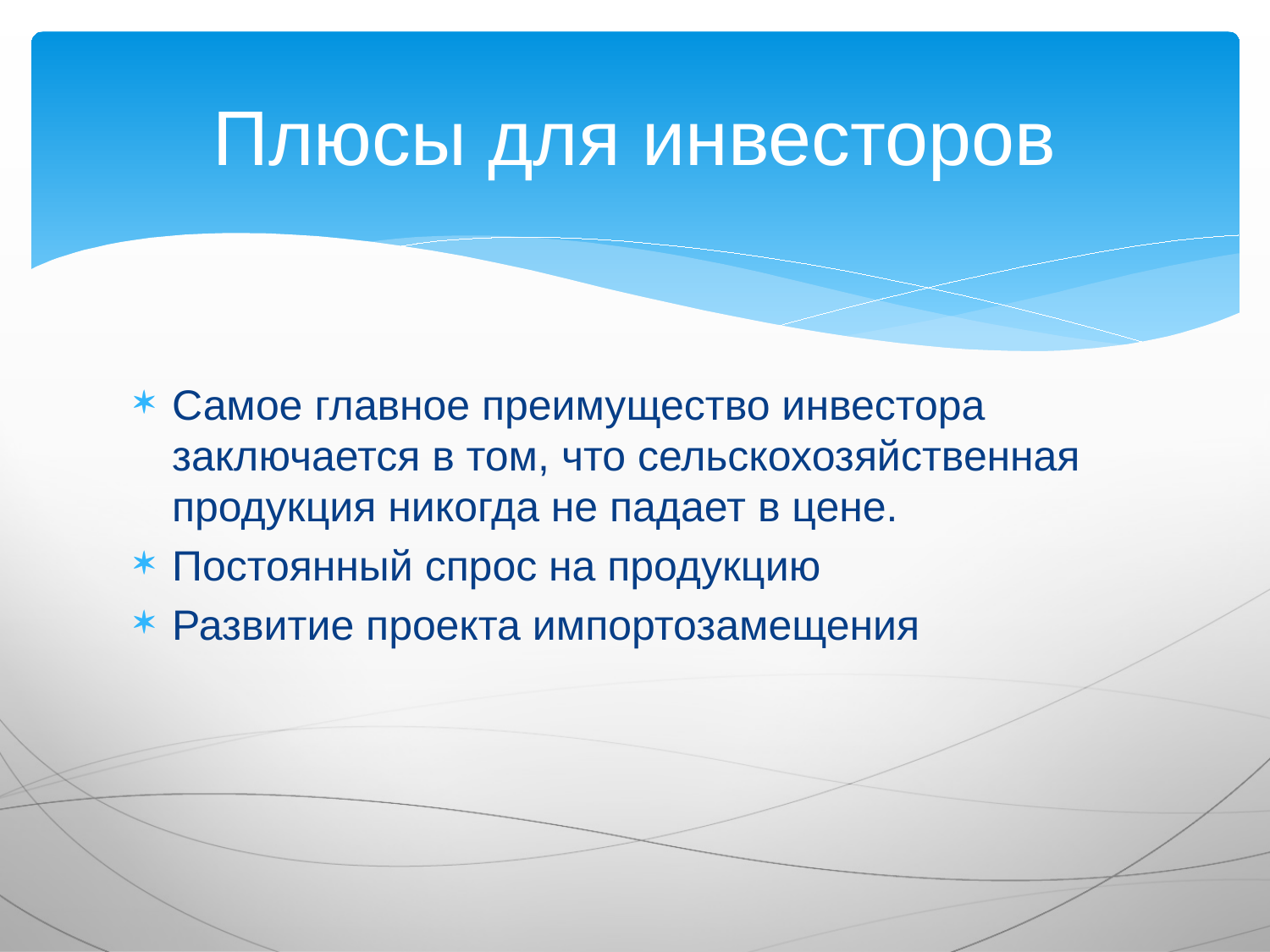

# Плюсы для инвесторов
Самое главное преимущество инвестора заключается в том, что сельскохозяйственная продукция никогда не падает в цене.
Постоянный спрос на продукцию
Развитие проекта импортозамещения